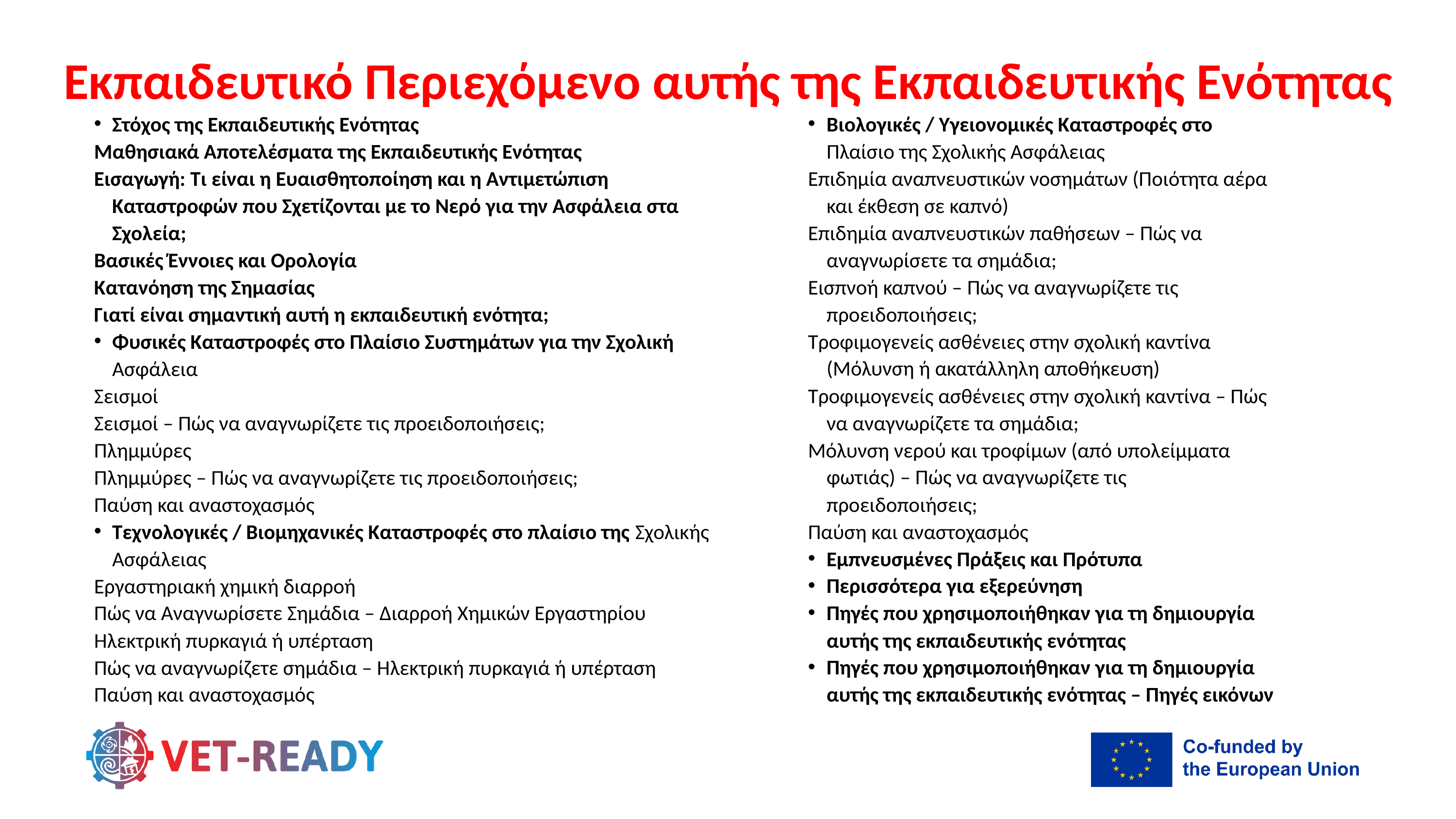

Εκπαιδευτικό Περιεχόμενο αυτής της Εκπαιδευτικής Ενότητας
Βιολογικές / Υγειονομικές Καταστροφές στο Πλαίσιο της Σχολικής Ασφάλειας
Επιδημία αναπνευστικών νοσημάτων (Ποιότητα αέρα και έκθεση σε καπνό)
Επιδημία αναπνευστικών παθήσεων – Πώς να αναγνωρίσετε τα σημάδια;
Εισπνοή καπνού – Πώς να αναγνωρίζετε τις προειδοποιήσεις;
Τροφιμογενείς ασθένειες στην σχολική καντίνα (Μόλυνση ή ακατάλληλη αποθήκευση)
Τροφιμογενείς ασθένειες στην σχολική καντίνα – Πώς να αναγνωρίζετε τα σημάδια;
Μόλυνση νερού και τροφίμων (από υπολείμματα φωτιάς) – Πώς να αναγνωρίζετε τις προειδοποιήσεις;
Παύση και αναστοχασμός
Εμπνευσμένες Πράξεις και Πρότυπα
Περισσότερα για εξερεύνηση
Πηγές που χρησιμοποιήθηκαν για τη δημιουργία αυτής της εκπαιδευτικής ενότητας
Πηγές που χρησιμοποιήθηκαν για τη δημιουργία αυτής της εκπαιδευτικής ενότητας – Πηγές εικόνων
Στόχος της Εκπαιδευτικής Ενότητας
Μαθησιακά Αποτελέσματα της Εκπαιδευτικής Ενότητας
Εισαγωγή: Τι είναι η Ευαισθητοποίηση και η Αντιμετώπιση Καταστροφών που Σχετίζονται με το Νερό για την Ασφάλεια στα Σχολεία;
Βασικές Έννοιες και Ορολογία
Κατανόηση της Σημασίας
Γιατί είναι σημαντική αυτή η εκπαιδευτική ενότητα;
Φυσικές Καταστροφές στο Πλαίσιο Συστημάτων για την Σχολική Ασφάλεια
Σεισμοί
Σεισμοί – Πώς να αναγνωρίζετε τις προειδοποιήσεις;
Πλημμύρες
Πλημμύρες – Πώς να αναγνωρίζετε τις προειδοποιήσεις;
Παύση και αναστοχασμός
Τεχνολογικές / Βιομηχανικές Καταστροφές στο πλαίσιο της Σχολικής Ασφάλειας
Εργαστηριακή χημική διαρροή
Πώς να Αναγνωρίσετε Σημάδια – Διαρροή Χημικών Εργαστηρίου
Ηλεκτρική πυρκαγιά ή υπέρταση
Πώς να αναγνωρίζετε σημάδια – Ηλεκτρική πυρκαγιά ή υπέρταση
Παύση και αναστοχασμός